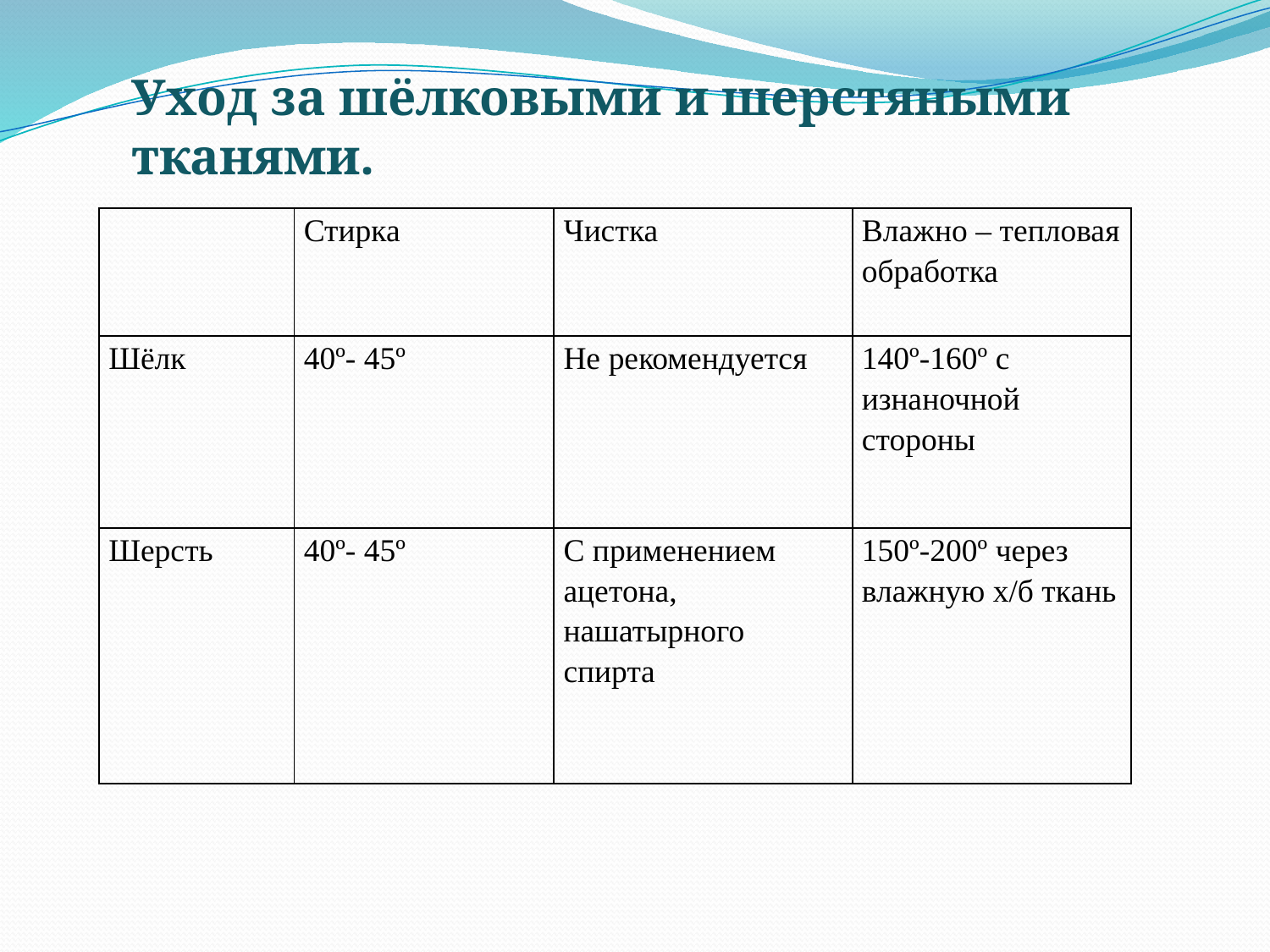

Уход за шёлковыми и шерстяными тканями.
|  | Стирка | Чистка | Влажно – тепловая обработка |
| --- | --- | --- | --- |
| Шёлк | 40º- 45º | Не рекомендуется | 140º-160º с изнаночной стороны |
| Шерсть | 40º- 45º | С применением ацетона, нашатырного спирта | 150º-200º через влажную х/б ткань |